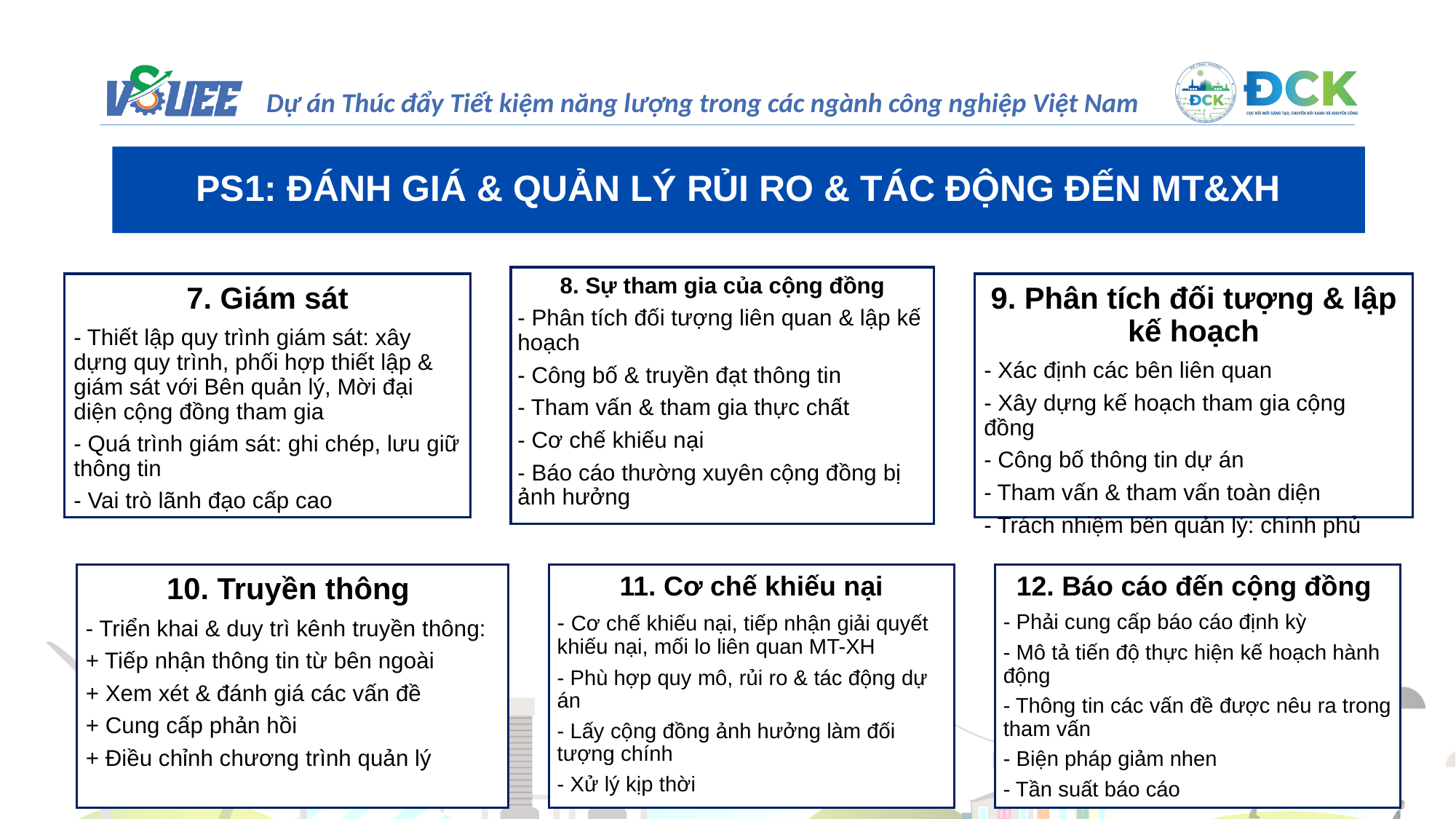

PS1: ĐÁNH GIÁ & QUẢN LÝ RỦI RO & TÁC ĐỘNG ĐẾN MT&XH
7. Giám sát
- Thiết lập quy trình giám sát: xây dựng quy trình, phối hợp thiết lập & giám sát với Bên quản lý, Mời đại diện cộng đồng tham gia
- Quá trình giám sát: ghi chép, lưu giữ thông tin
- Vai trò lãnh đạo cấp cao
8. Sự tham gia của cộng đồng
- Phân tích đối tượng liên quan & lập kế hoạch
- Công bố & truyền đạt thông tin
- Tham vấn & tham gia thực chất
- Cơ chế khiếu nại
- Báo cáo thường xuyên cộng đồng bị ảnh hưởng
9. Phân tích đối tượng & lập kế hoạch
- Xác định các bên liên quan
- Xây dựng kế hoạch tham gia cộng đồng
- Công bố thông tin dự án
- Tham vấn & tham vấn toàn diện
- Trách nhiệm bên quản lý: chính phủ
10. Truyền thông
- Triển khai & duy trì kênh truyền thông:
+ Tiếp nhận thông tin từ bên ngoài
+ Xem xét & đánh giá các vấn đề
+ Cung cấp phản hồi
+ Điều chỉnh chương trình quản lý
11. Cơ chế khiếu nại
- Cơ chế khiếu nại, tiếp nhận giải quyết khiếu nại, mối lo liên quan MT-XH
- Phù hợp quy mô, rủi ro & tác động dự án
- Lấy cộng đồng ảnh hưởng làm đối tượng chính
- Xử lý kịp thời

12. Báo cáo đến cộng đồng
- Phải cung cấp báo cáo định kỳ
- Mô tả tiến độ thực hiện kế hoạch hành động
- Thông tin các vấn đề được nêu ra trong tham vấn
- Biện pháp giảm nhen
- Tần suất báo cáo